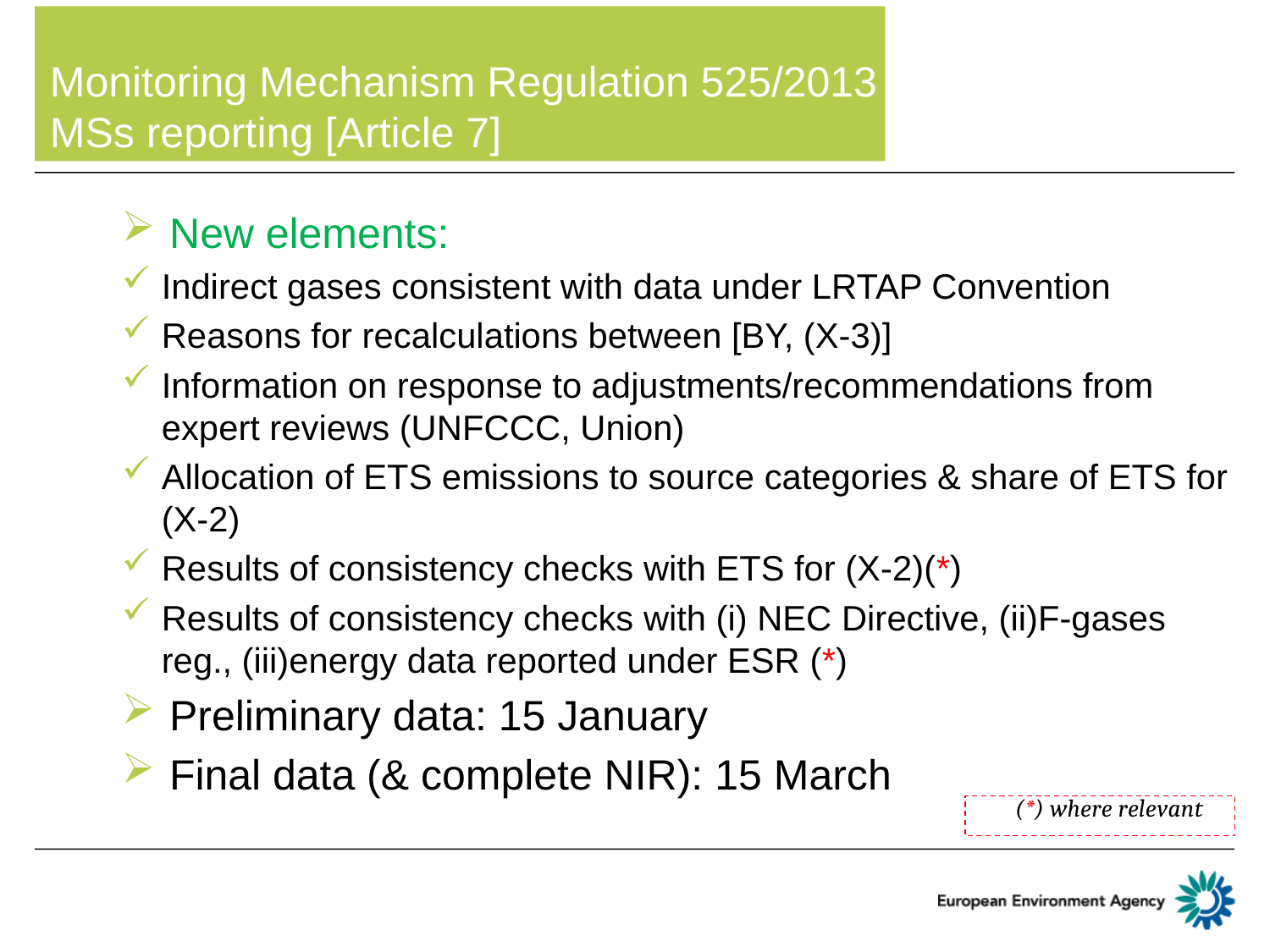

# Monitoring Mechanism Regulation 525/2013 MSs reporting [Article 7]
New elements:
Indirect gases consistent with data under LRTAP Convention
Reasons for recalculations between [BY, (X-3)]
Information on response to adjustments/recommendations from expert reviews (UNFCCC, Union)
Allocation of ETS emissions to source categories & share of ETS for (X-2)
Results of consistency checks with ETS for (X-2)(*)
Results of consistency checks with (i) NEC Directive, (ii)F-gases reg., (iii)energy data reported under ESR (*)
Preliminary data: 15 January
Final data (& complete NIR): 15 March

(*) where relevant